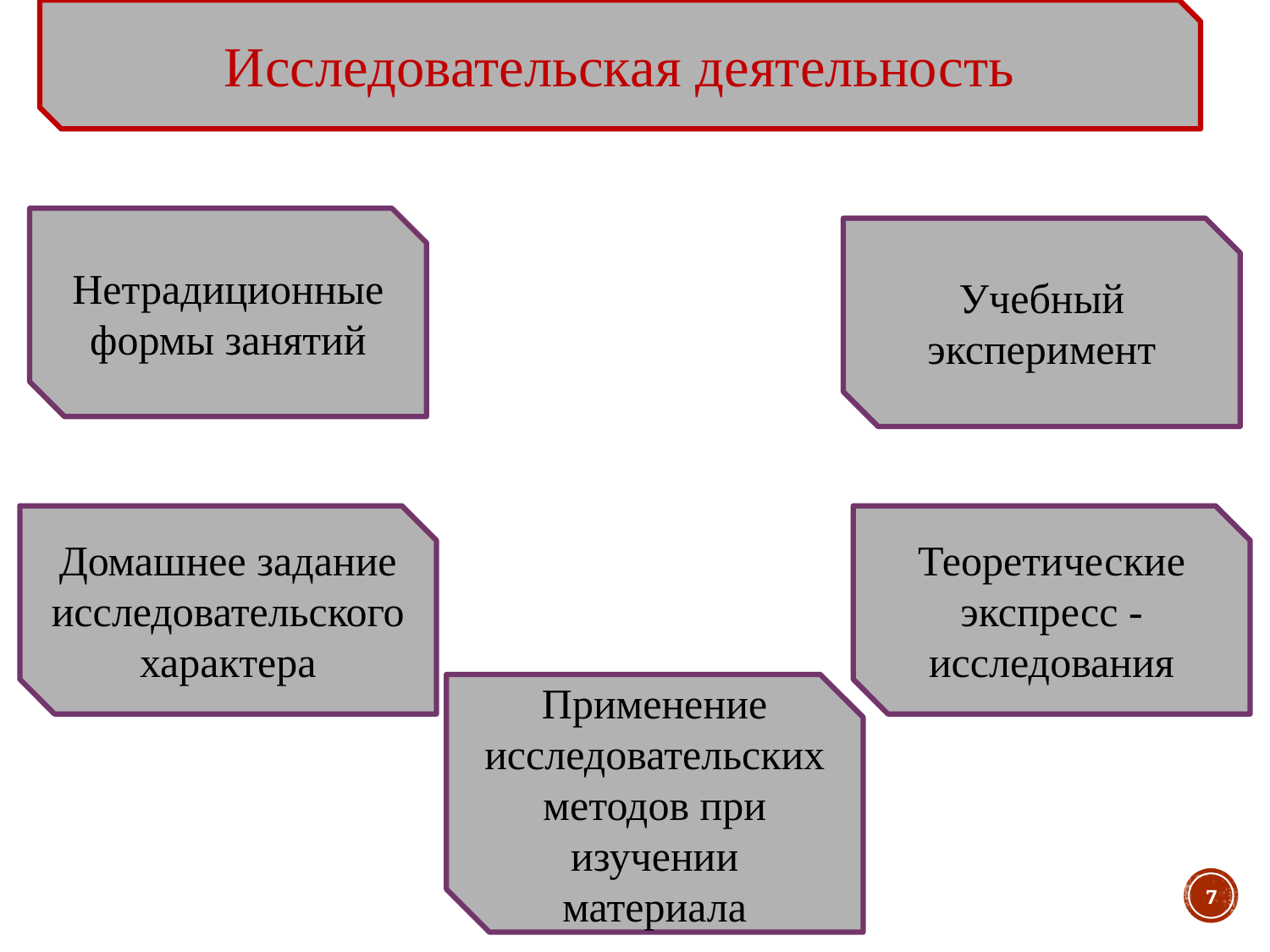

Исследовательская деятельность
Нетрадиционные формы занятий
Учебный эксперимент
Домашнее задание исследовательского характера
Теоретические экспресс -исследования
Применение исследовательских методов при изучении материала
7